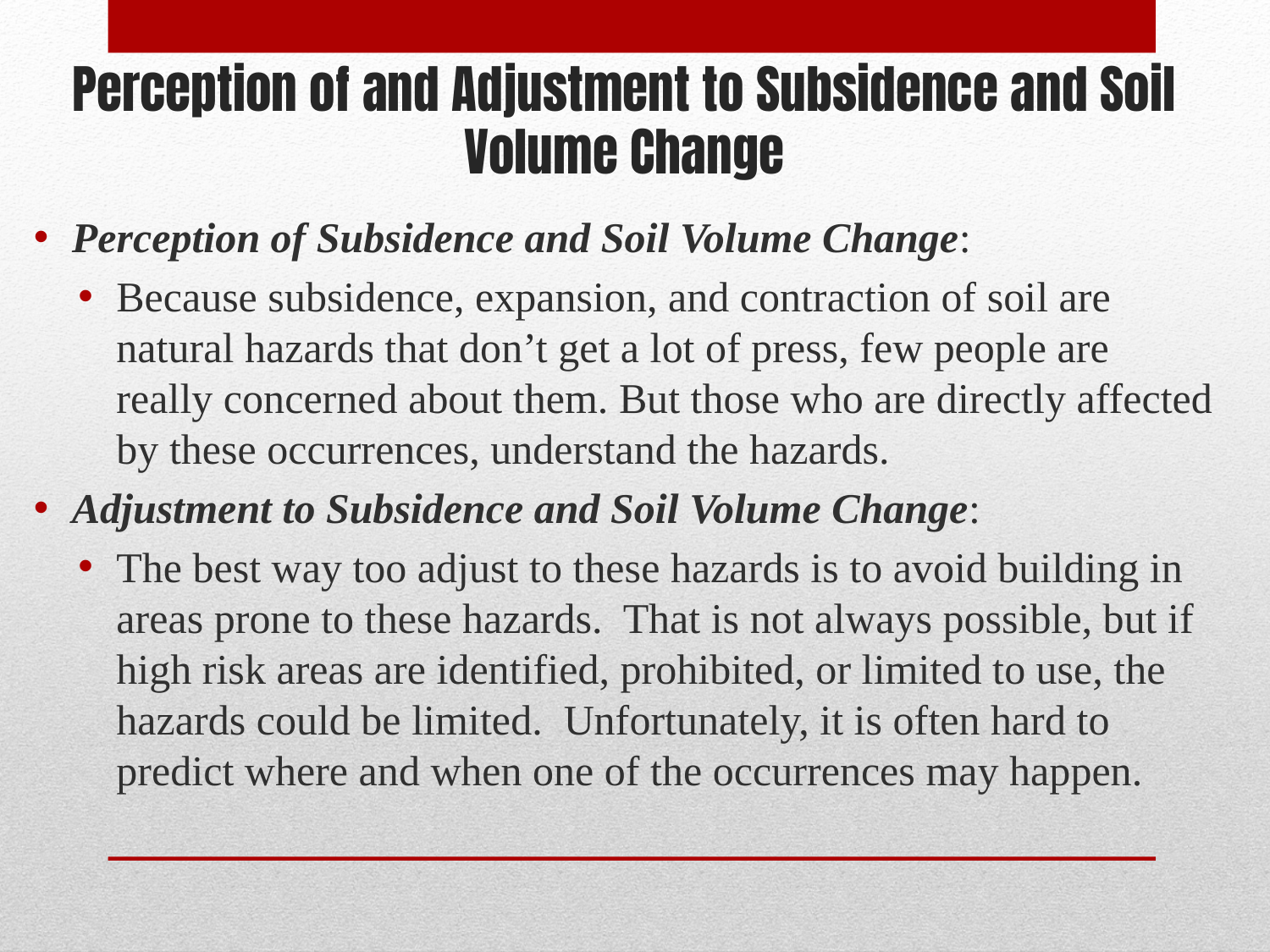

Perception of and Adjustment to Subsidence and Soil Volume Change
Perception of Subsidence and Soil Volume Change:
Because subsidence, expansion, and contraction of soil are natural hazards that don’t get a lot of press, few people are really concerned about them. But those who are directly affected by these occurrences, understand the hazards.
Adjustment to Subsidence and Soil Volume Change:
The best way too adjust to these hazards is to avoid building in areas prone to these hazards.  That is not always possible, but if high risk areas are identified, prohibited, or limited to use, the hazards could be limited.  Unfortunately, it is often hard to predict where and when one of the occurrences may happen.